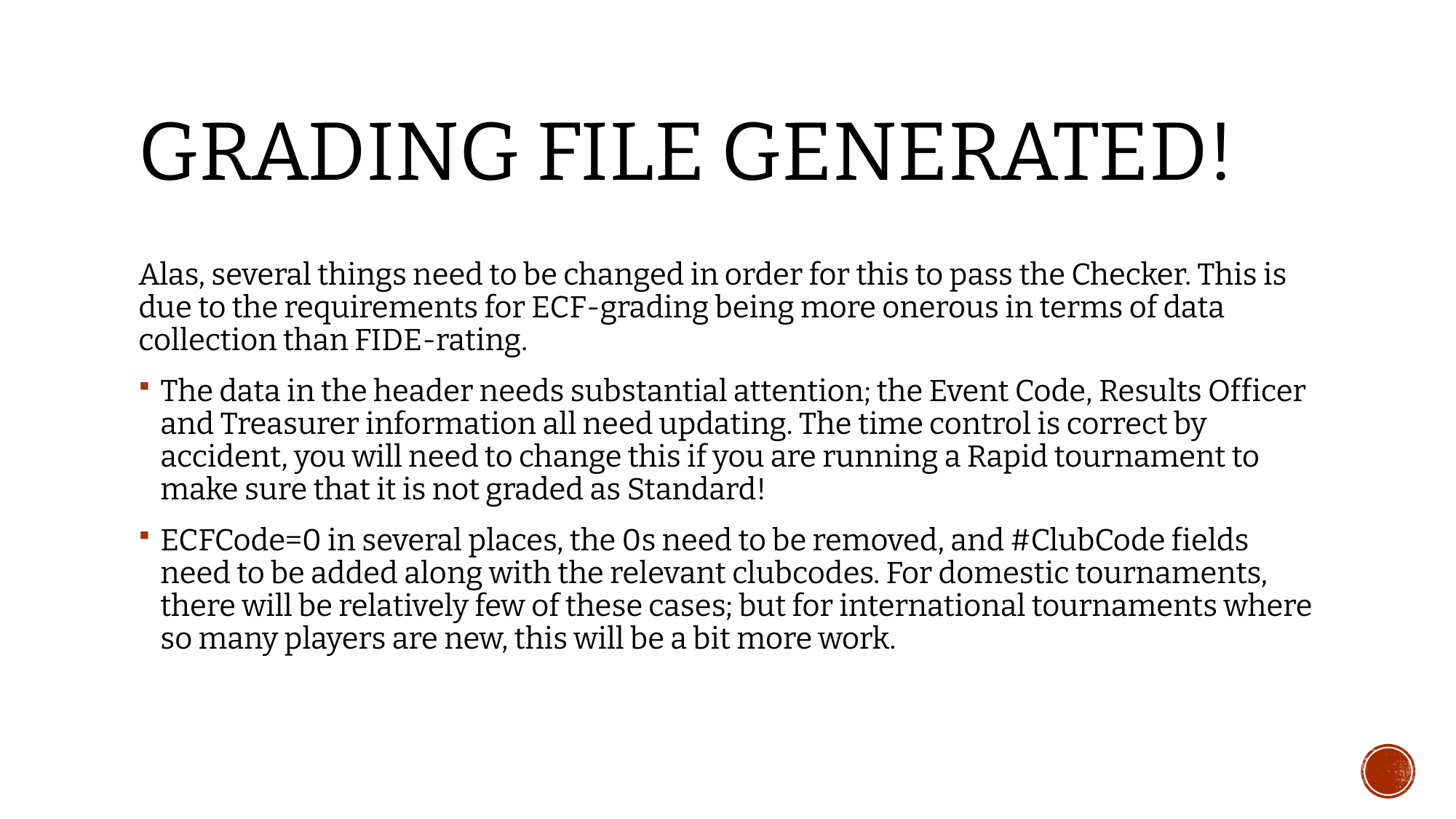

# GRADING FILE GENERATED!
Alas, several things need to be changed in order for this to pass the Checker. This is due to the requirements for ECF-grading being more onerous in terms of data collection than FIDE-rating.
The data in the header needs substantial attention; the Event Code, Results Officer and Treasurer information all need updating. The time control is correct by accident, you will need to change this if you are running a Rapid tournament to make sure that it is not graded as Standard!
ECFCode=0 in several places, the 0s need to be removed, and #ClubCode fields need to be added along with the relevant clubcodes. For domestic tournaments, there will be relatively few of these cases; but for international tournaments where so many players are new, this will be a bit more work.